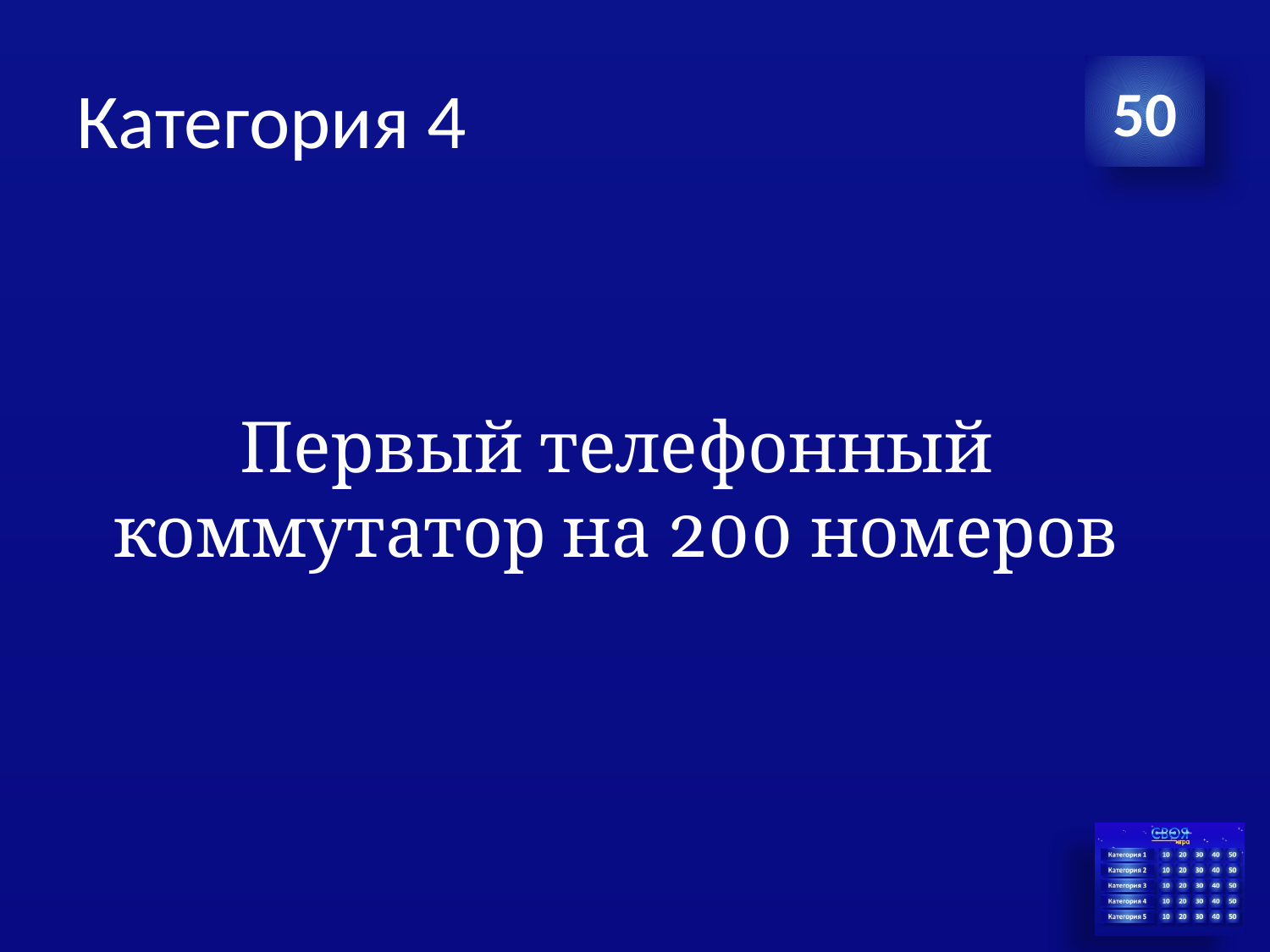

# Категория 4
50
Первый телефонный коммутатор на 200 номеров